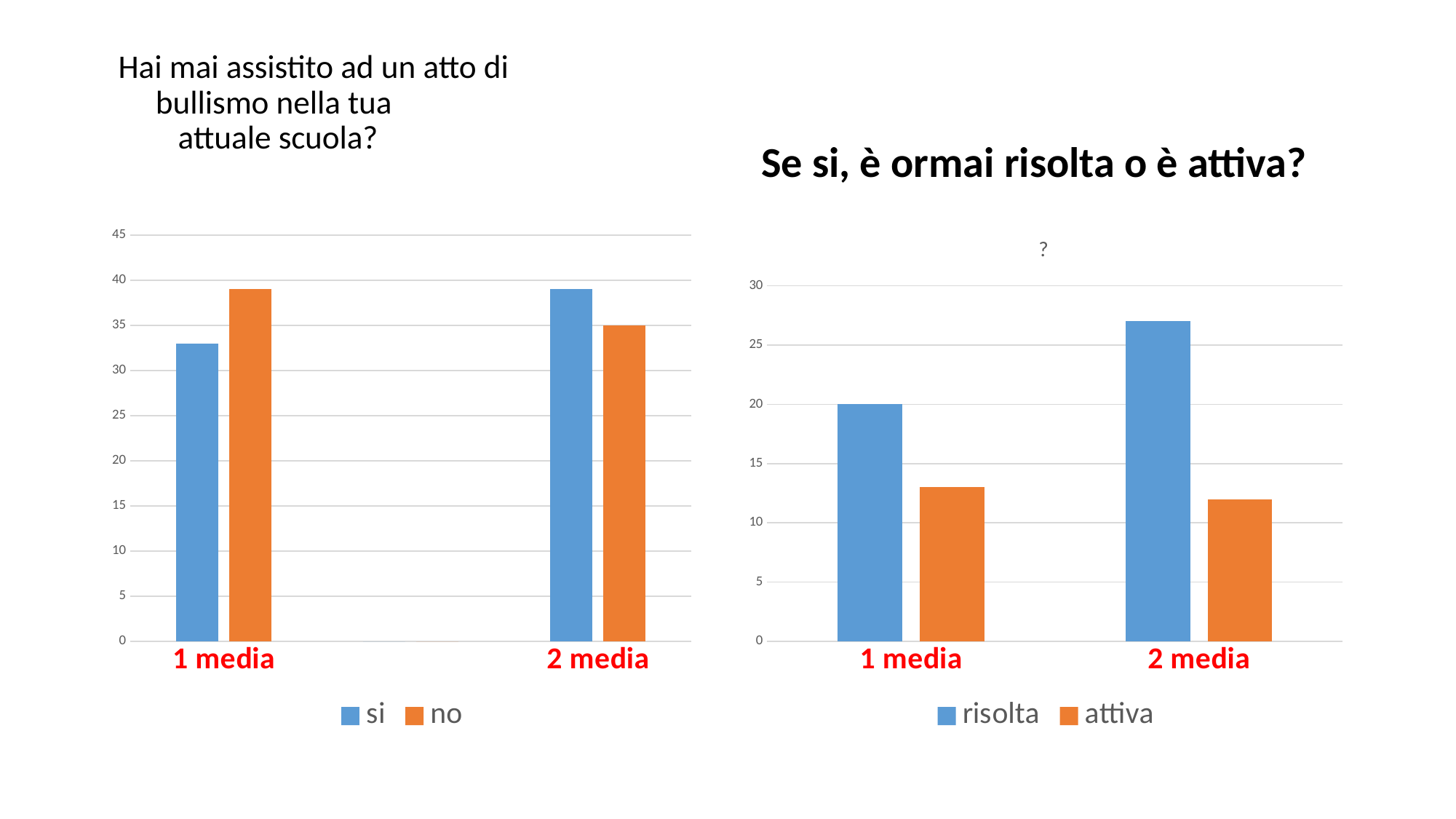

# Hai mai assistito ad un atto di bullismo nella tua attuale scuola?
Se si, è ormai risolta o è attiva?

### Chart:

| Category | si | no |
|---|---|---|
| 1 media | 33.0 | 39.0 |
|  | 0.0 | 0.0 |
| 2 media | 39.0 | 35.0 |

### Chart: ?

| Category | risolta | attiva |
|---|---|---|
| 1 media | 20.0 | 13.0 |
| 2 media | 27.0 | 12.0 |